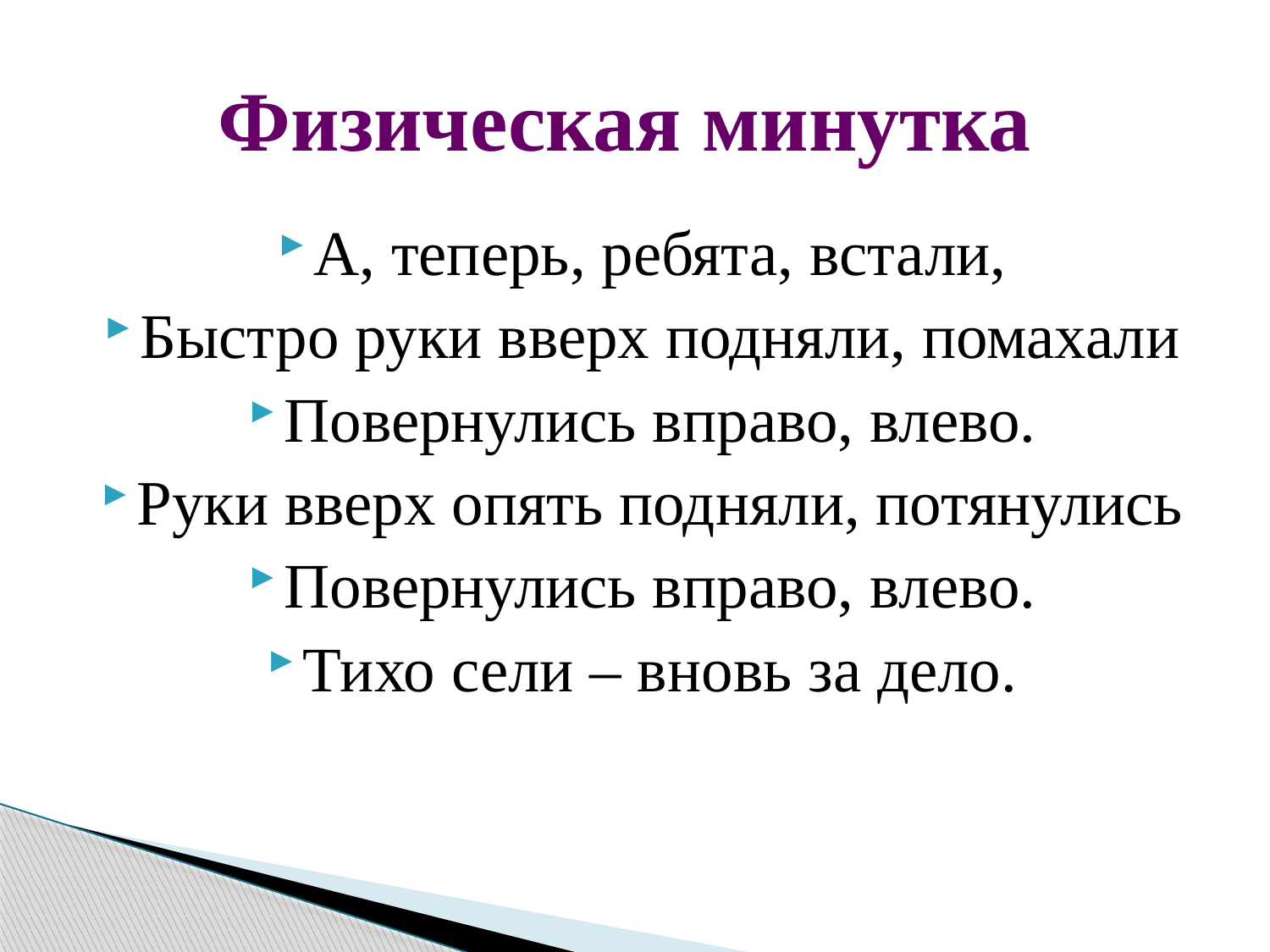

# Физическая минутка
А, теперь, ребята, встали,
Быстро руки вверх подняли, помахали
Повернулись вправо, влево.
Руки вверх опять подняли, потянулись
Повернулись вправо, влево.
Тихо сели – вновь за дело.